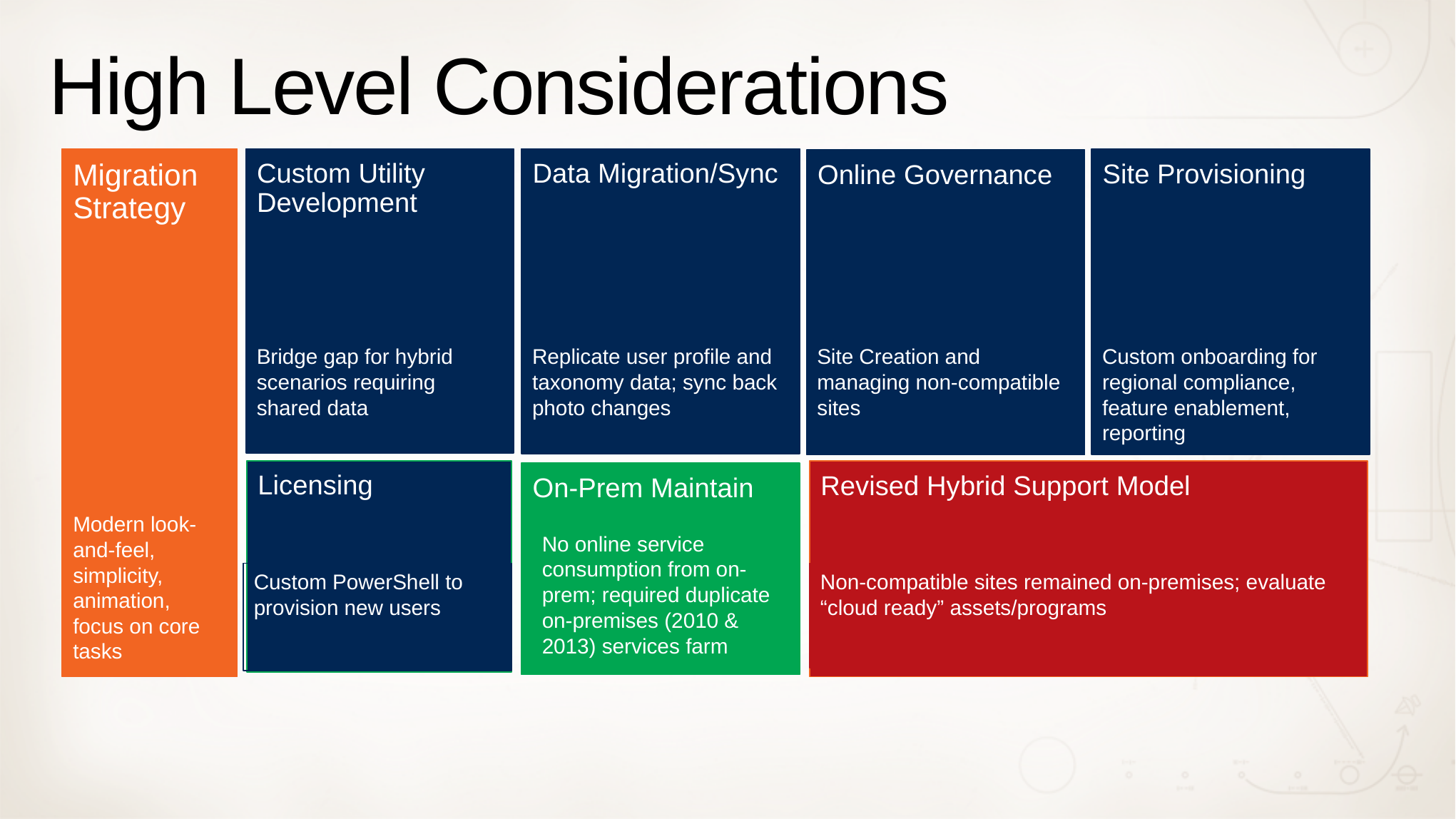

# High Level Considerations
Custom Utility Development
Bridge gap for hybrid scenarios requiring shared data
Migration Strategy
Modern look-and-feel, simplicity, animation, focus on core tasks
Data Migration/Sync
Replicate user profile and taxonomy data; sync back photo changes
Site Provisioning
Custom onboarding for regional compliance, feature enablement, reporting
Online Governance
Site Creation and managing non-compatible sites
Licensing
Revised Hybrid Support Model
Non-compatible sites remained on-premises; evaluate “cloud ready” assets/programs
On-Prem Maintain
No online service consumption from on-prem; required duplicate on-premises (2010 & 2013) services farm
Custom PowerShell to provision new users